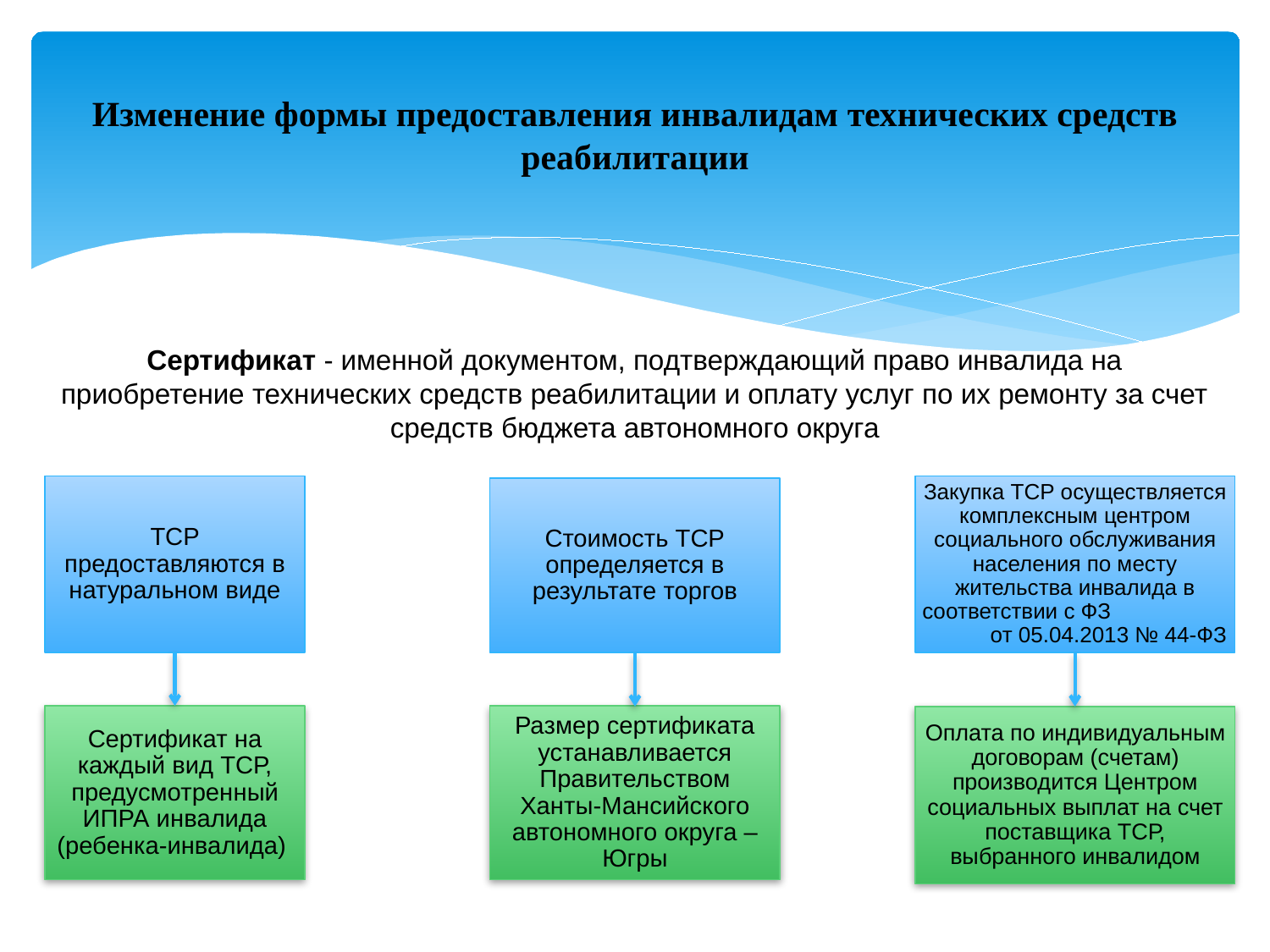

# Изменение формы предоставления инвалидам технических средств реабилитации
Сертификат - именной документом, подтверждающий право инвалида на приобретение технических средств реабилитации и оплату услуг по их ремонту за счет средств бюджета автономного округа

ТСР предоставляются в натуральном виде

Закупка ТСР осуществляется комплексным центром социального обслуживания населения по месту жительства инвалида в соответствии с ФЗ                               от 05.04.2013 № 44-ФЗ

Стоимость ТСР определяется в результате торгов

Сертификат на каждый вид ТСР, предусмотренный ИПРА инвалида (ребенка-инвалида)

Размер сертификата устанавливается Правительством Ханты-Мансийского автономного округа – Югры

Оплата по индивидуальным договорам (счетам) производится Центром социальных выплат на счет поставщика ТСР, выбранного инвалидом